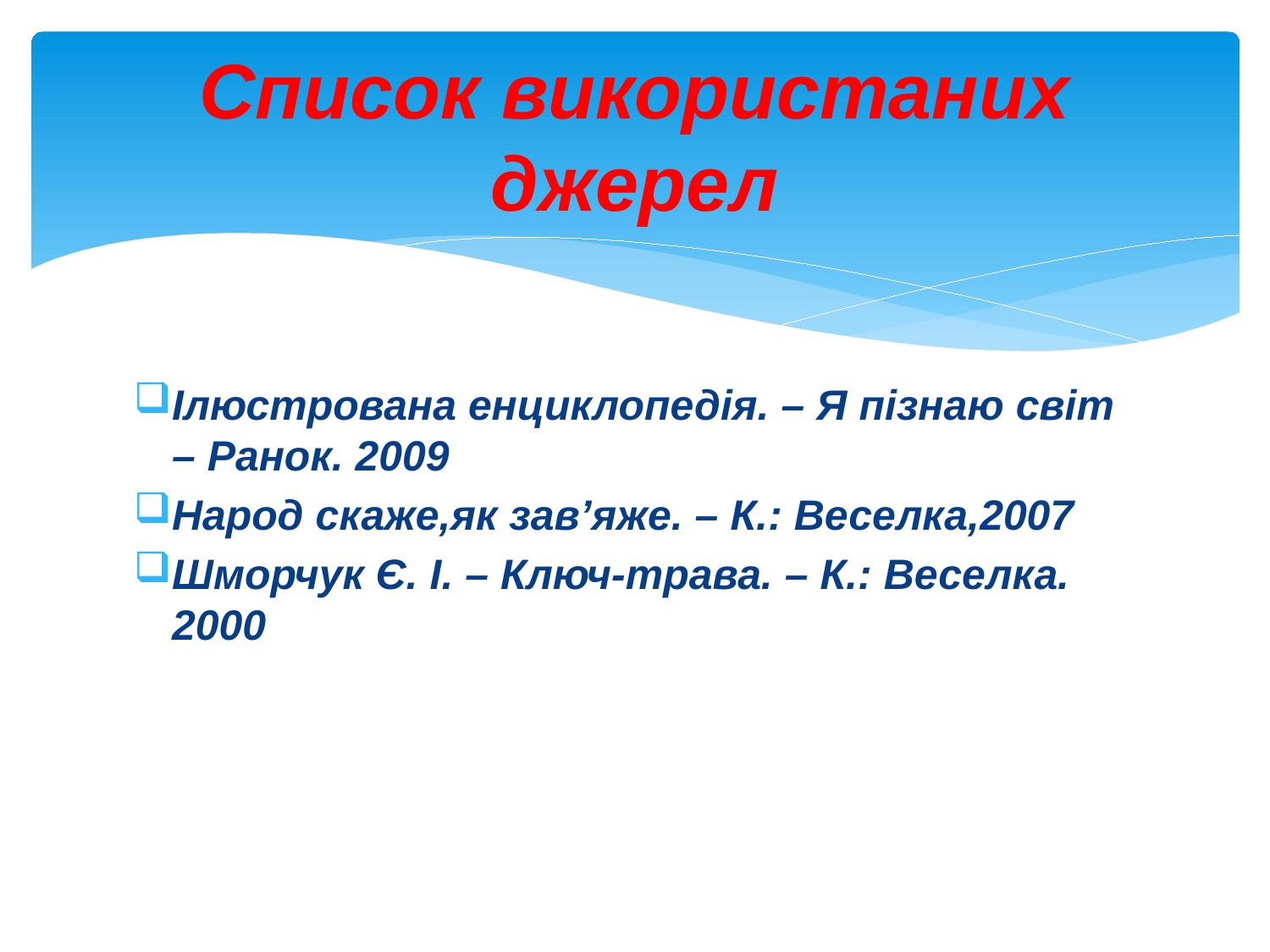

# Список використаних джерел
Ілюстрована енциклопедія. – Я пізнаю світ – Ранок. 2009
Народ скаже,як зав’яже. – К.: Веселка,2007
Шморчук Є. І. – Ключ-трава. – К.: Веселка. 2000